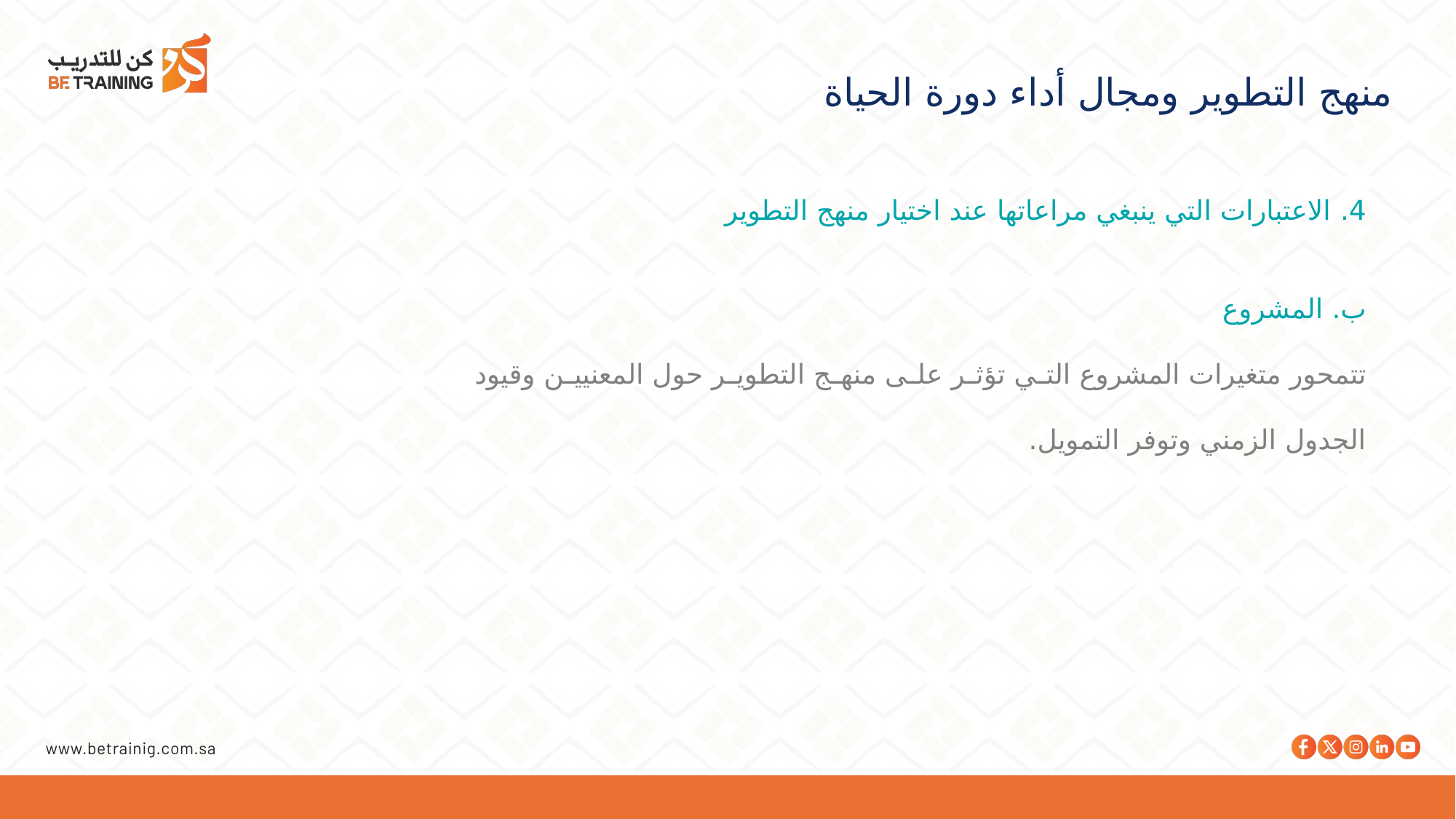

منهج التطوير ومجال أداء دورة الحياة
4. الاعتبارات التي ينبغي مراعاتها عند اختيار منهج التطوير

ب. المشروع
تتمحور متغيرات المشروع التي تؤثر على منهج التطوير حول المعنيين وقيود الجدول الزمني وتوفر التمويل.